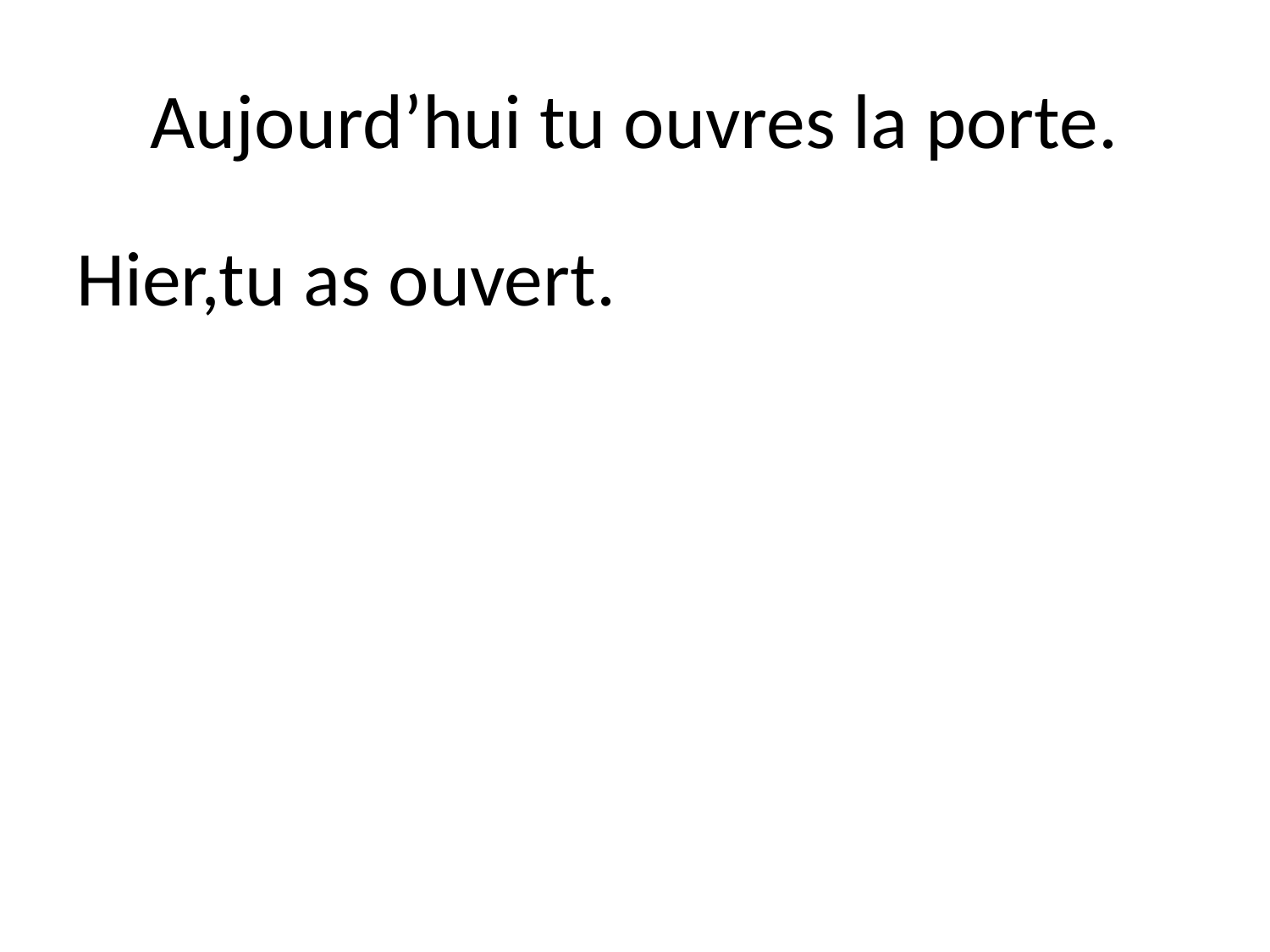

# Aujourd’hui tu ouvres la porte.
Hier,tu as ouvert.